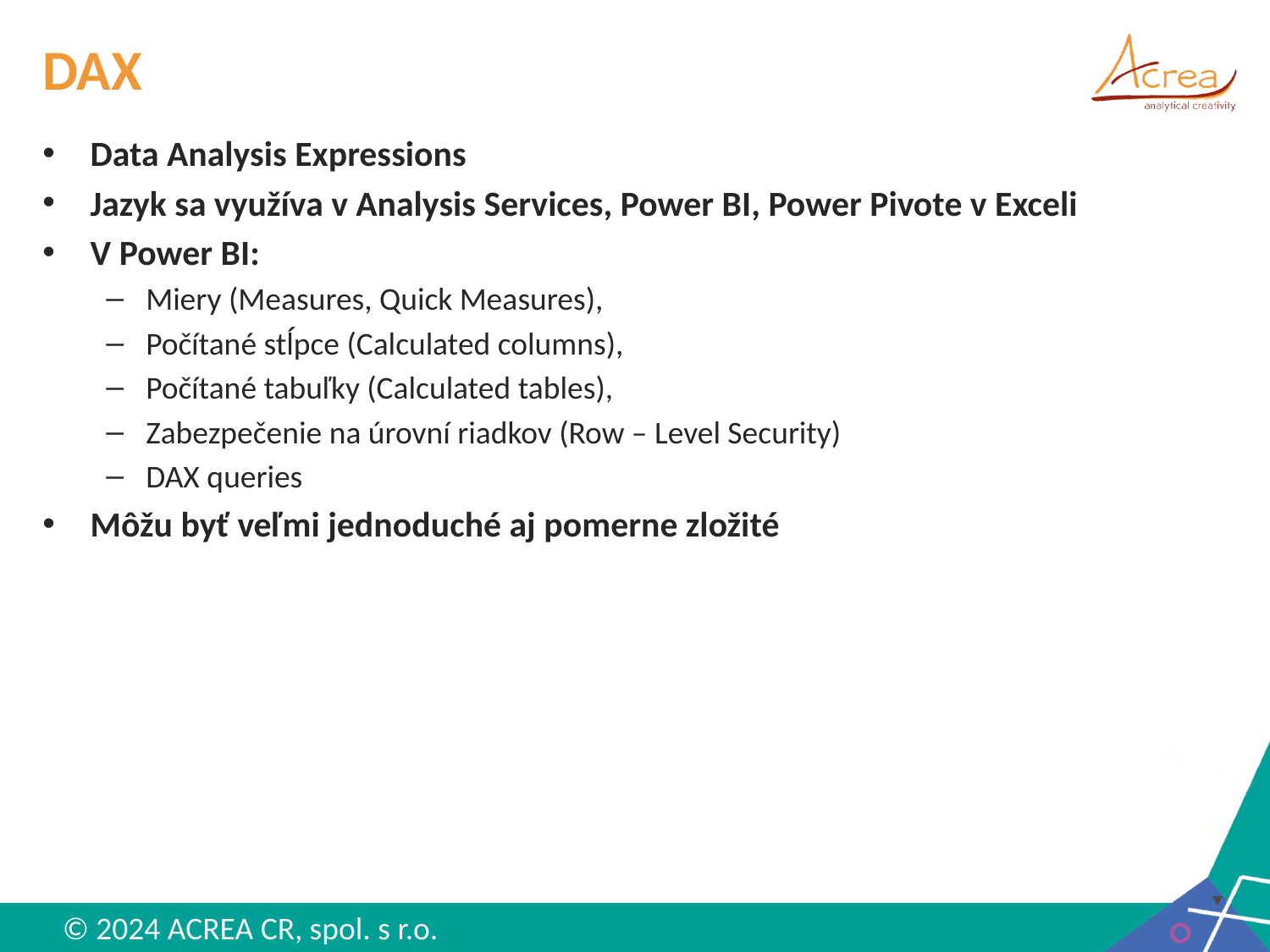

# DAX
Data Analysis Expressions
Jazyk sa využíva v Analysis Services, Power BI, Power Pivote v Exceli
V Power BI:
Miery (Measures, Quick Measures),
Počítané stĺpce (Calculated columns),
Počítané tabuľky (Calculated tables),
Zabezpečenie na úrovní riadkov (Row – Level Security)
DAX queries
Môžu byť veľmi jednoduché aj pomerne zložité